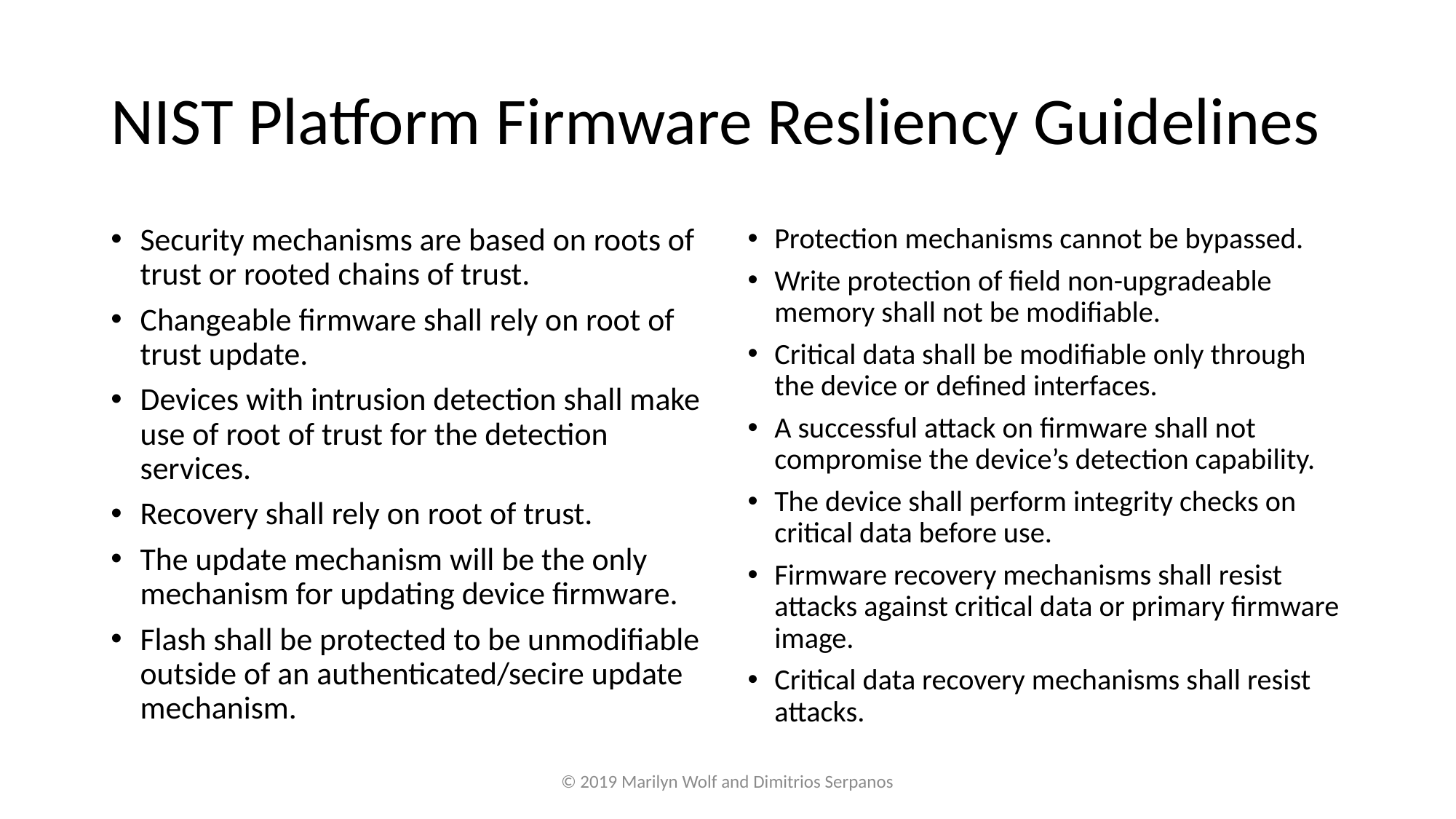

# NIST Platform Firmware Resliency Guidelines
Security mechanisms are based on roots of trust or rooted chains of trust.
Changeable firmware shall rely on root of trust update.
Devices with intrusion detection shall make use of root of trust for the detection services.
Recovery shall rely on root of trust.
The update mechanism will be the only mechanism for updating device firmware.
Flash shall be protected to be unmodifiable outside of an authenticated/secire update mechanism.
Protection mechanisms cannot be bypassed.
Write protection of field non-upgradeable memory shall not be modifiable.
Critical data shall be modifiable only through the device or defined interfaces.
A successful attack on firmware shall not compromise the device’s detection capability.
The device shall perform integrity checks on critical data before use.
Firmware recovery mechanisms shall resist attacks against critical data or primary firmware image.
Critical data recovery mechanisms shall resist attacks.
© 2019 Marilyn Wolf and Dimitrios Serpanos